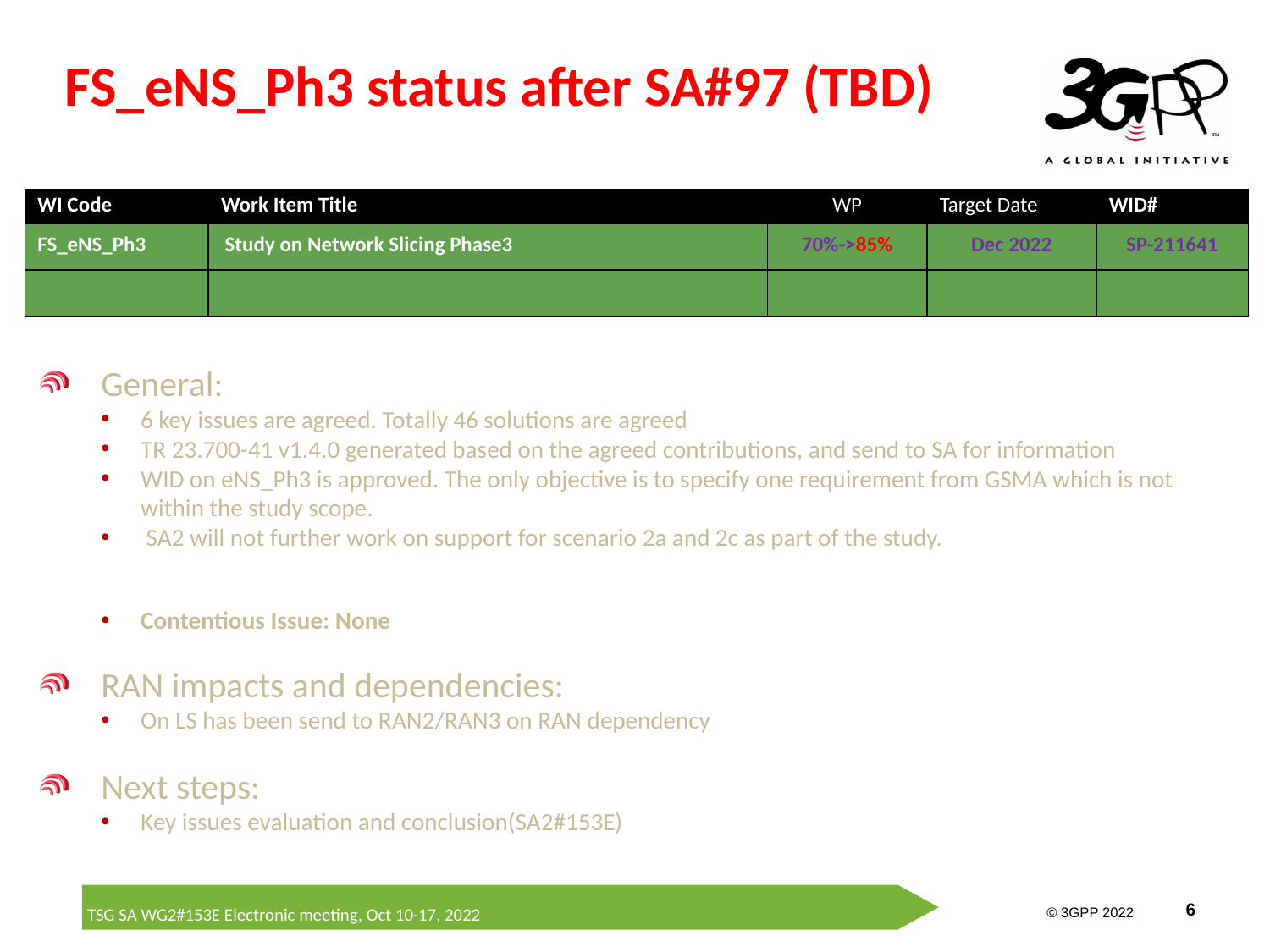

# FS_eNS_Ph3 status after SA#97 (TBD)
| WI Code | Work Item Title | WP | Target Date | WID# |
| --- | --- | --- | --- | --- |
| FS\_eNS\_Ph3 | Study on Network Slicing Phase3 | 70%->85% | Dec 2022 | SP-211641 |
|  |  |  |  |  |
General:
6 key issues are agreed. Totally 46 solutions are agreed
TR 23.700-41 v1.4.0 generated based on the agreed contributions, and send to SA for information
WID on eNS_Ph3 is approved. The only objective is to specify one requirement from GSMA which is not within the study scope.
 SA2 will not further work on support for scenario 2a and 2c as part of the study.

Contentious Issue: None

RAN impacts and dependencies:
On LS has been send to RAN2/RAN3 on RAN dependency

Next steps:
Key issues evaluation and conclusion(SA2#153E)